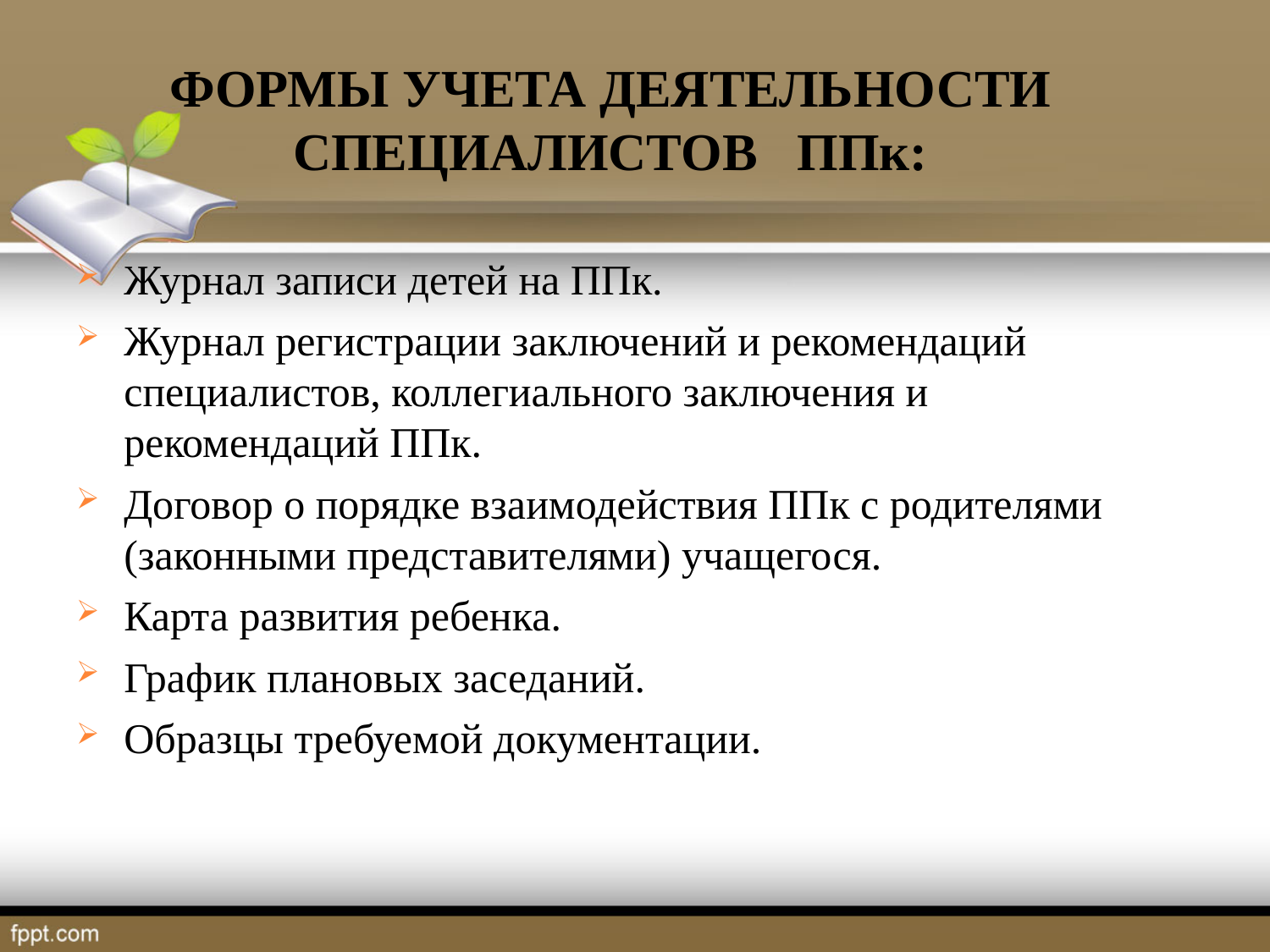

# ФОРМЫ УЧЕТА ДЕЯТЕЛЬНОСТИ СПЕЦИАЛИСТОВ   ППк:
Журнал записи детей на ППк.
Журнал регистрации заключений и рекомендаций специалистов, коллегиального заключения и рекомендаций ППк.
Договор о порядке взаимодействия ППк с родителями (законными представителями) учащегося.
Карта развития ребенка.
График плановых заседаний.
Образцы требуемой документации.